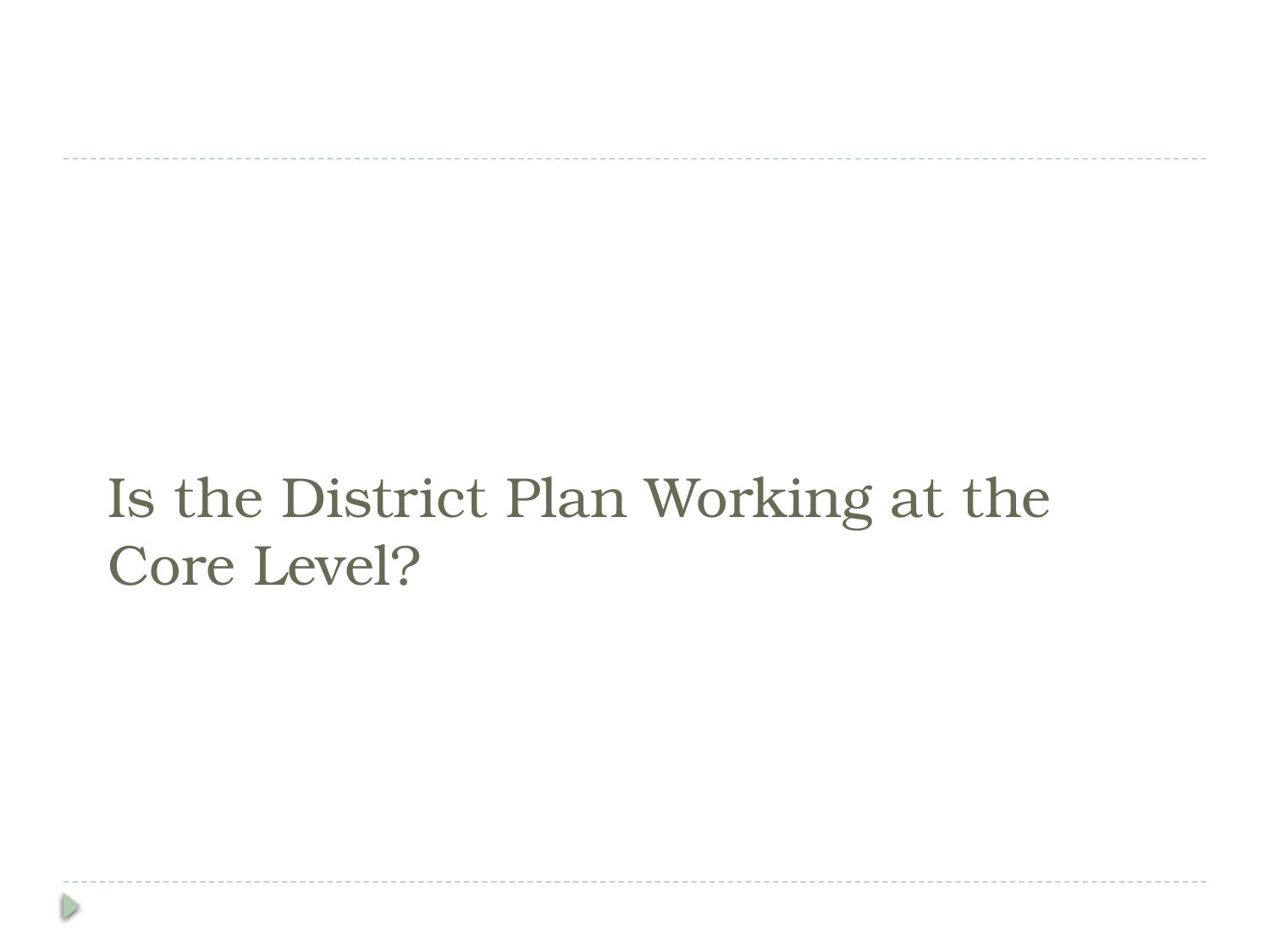

# Is the District Plan Working at the Core Level?